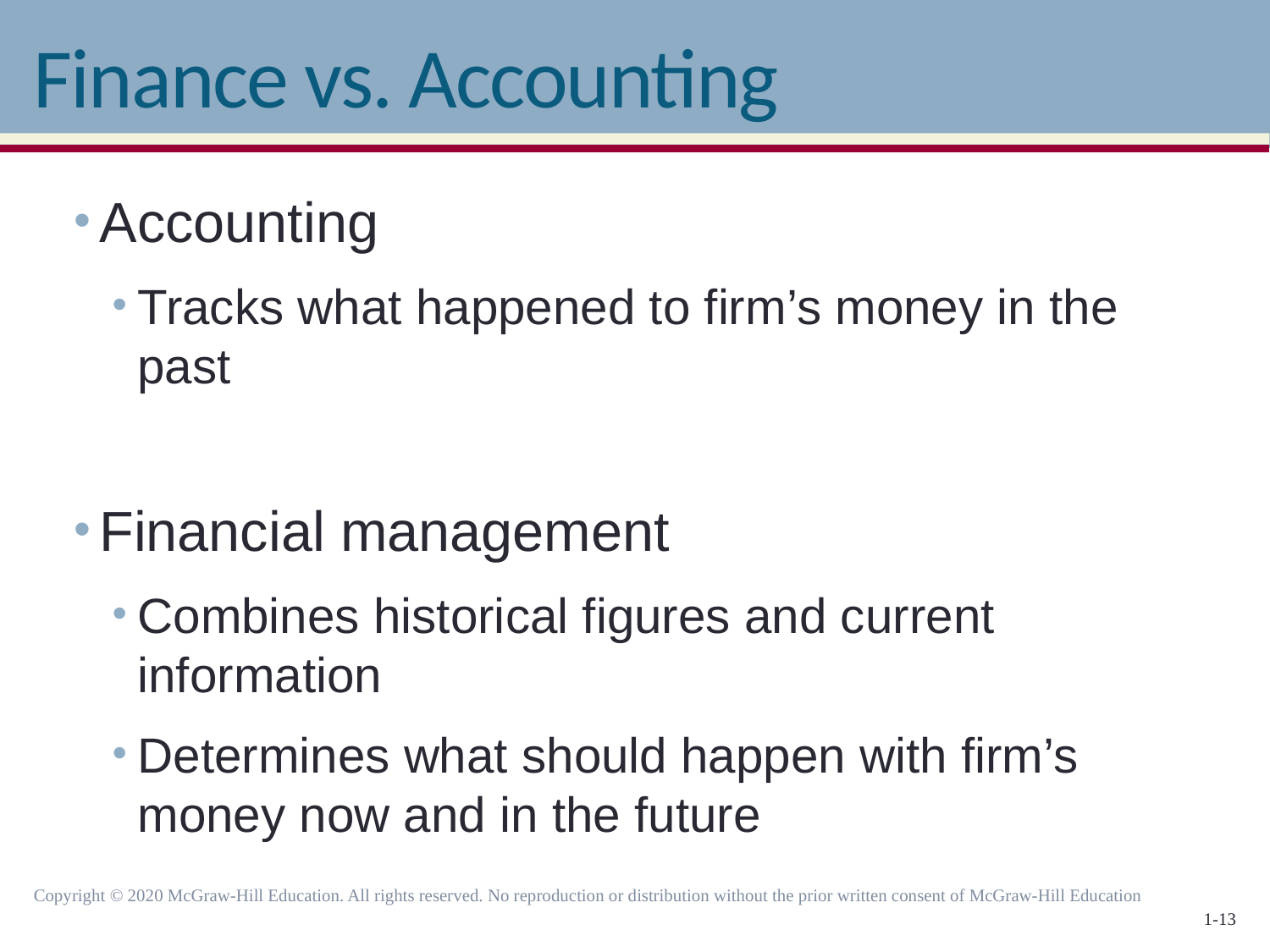

# Finance vs. Accounting
Accounting
Tracks what happened to firm’s money in the past

Financial management
Combines historical figures and current information
Determines what should happen with firm’s money now and in the future
Copyright © 2020 McGraw-Hill Education. All rights reserved. No reproduction or distribution without the prior written consent of McGraw-Hill Education